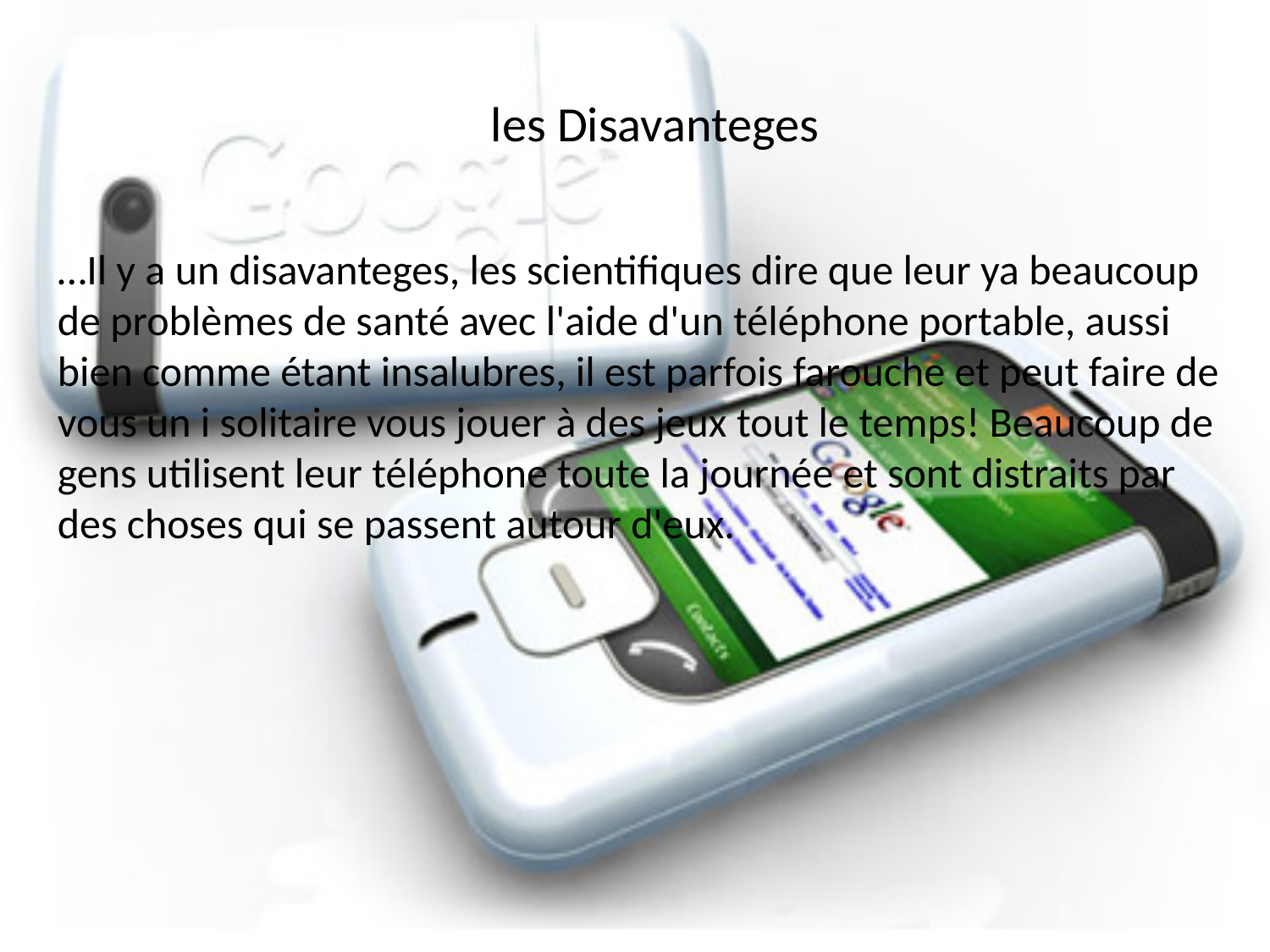

les Disavanteges
…Il y a un disavanteges, les scientifiques dire que leur ya beaucoup de problèmes de santé avec l'aide d'un téléphone portable, aussi bien comme étant insalubres, il est parfois farouche et peut faire de vous un i solitaire vous jouer à des jeux tout le temps! Beaucoup de gens utilisent leur téléphone toute la journée et sont distraits par des choses qui se passent autour d'eux.